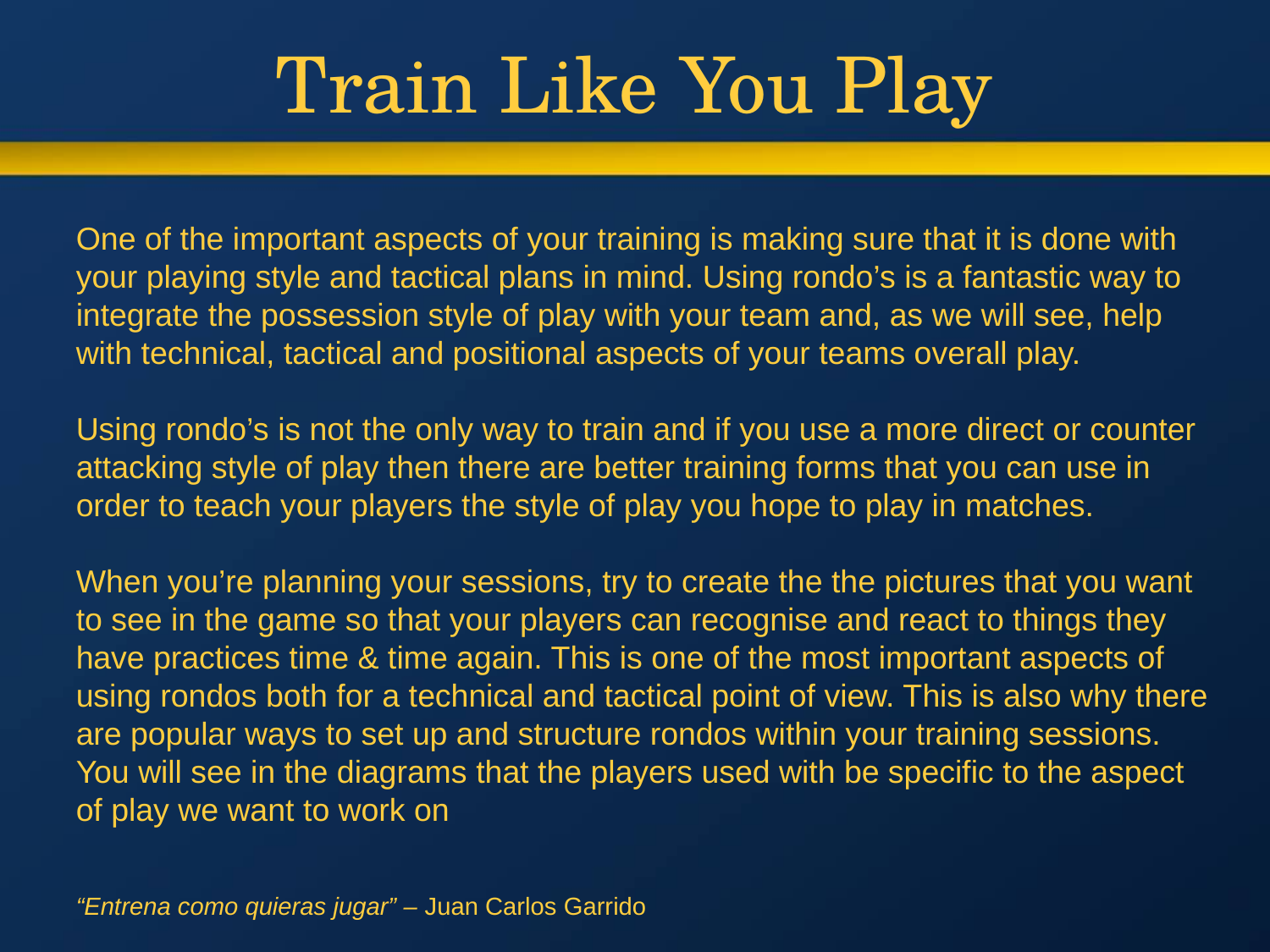

# Train Like You Play
One of the important aspects of your training is making sure that it is done with your playing style and tactical plans in mind. Using rondo’s is a fantastic way to integrate the possession style of play with your team and, as we will see, help with technical, tactical and positional aspects of your teams overall play.

Using rondo’s is not the only way to train and if you use a more direct or counter attacking style of play then there are better training forms that you can use in order to teach your players the style of play you hope to play in matches.

When you’re planning your sessions, try to create the the pictures that you want to see in the game so that your players can recognise and react to things they have practices time & time again. This is one of the most important aspects of using rondos both for a technical and tactical point of view. This is also why there are popular ways to set up and structure rondos within your training sessions. You will see in the diagrams that the players used with be specific to the aspect of play we want to work on
“Entrena como quieras jugar” – Juan Carlos Garrido